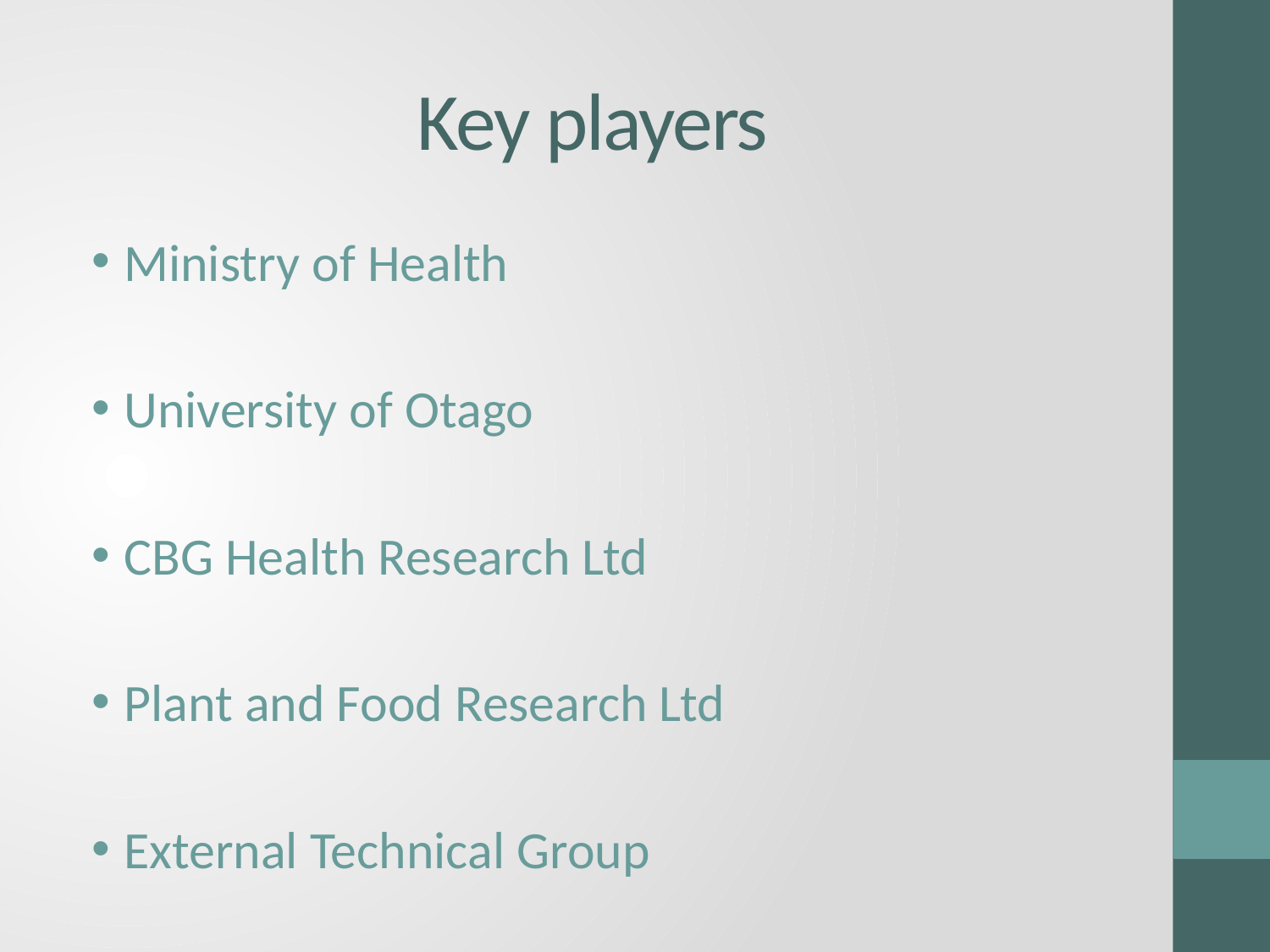

# Key players
Ministry of Health

University of Otago

CBG Health Research Ltd

Plant and Food Research Ltd

External Technical Group